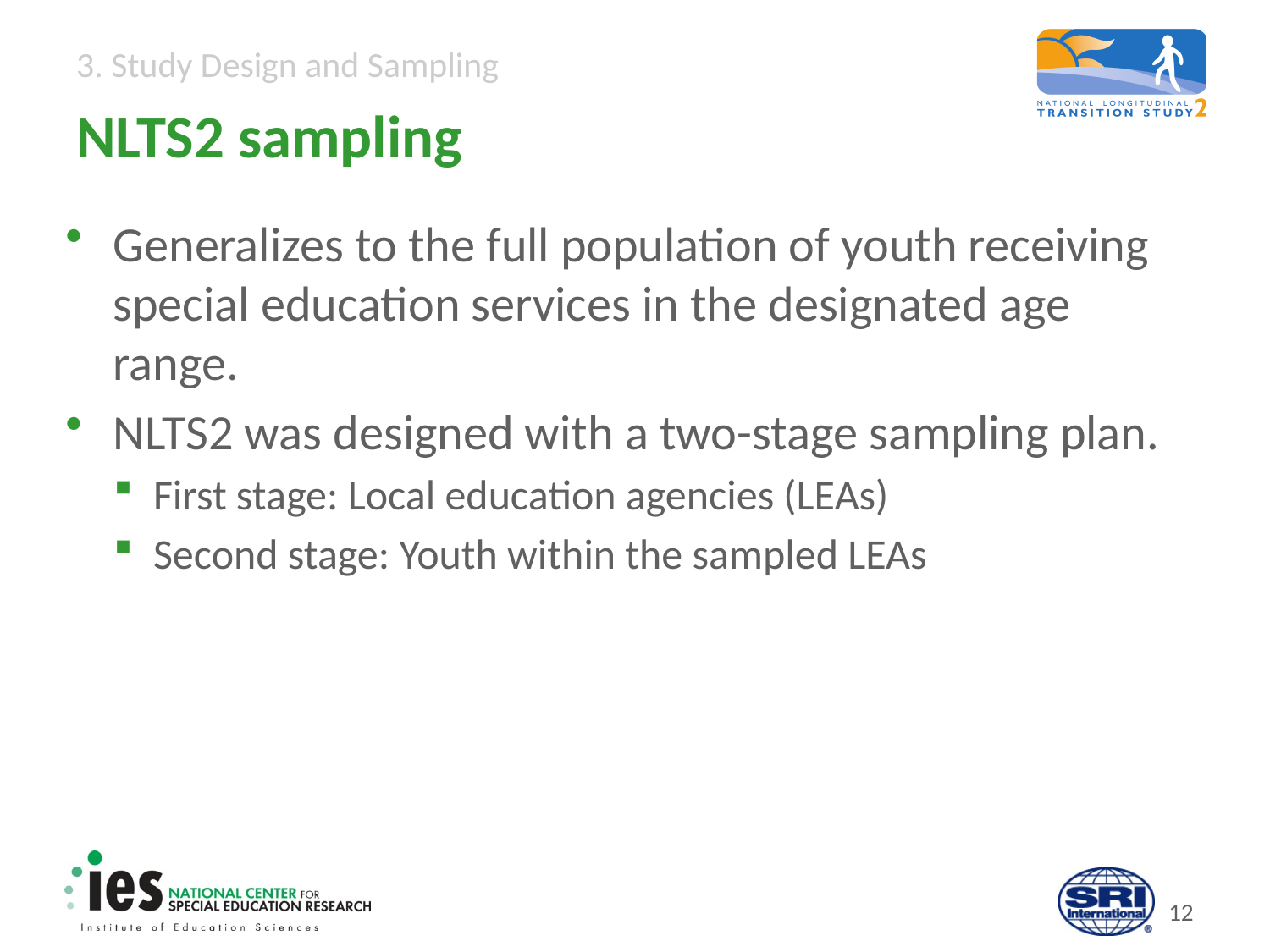

# NLTS2 sampling
Generalizes to the full population of youth receiving special education services in the designated age range.
NLTS2 was designed with a two-stage sampling plan.
First stage: Local education agencies (LEAs)
Second stage: Youth within the sampled LEAs
12